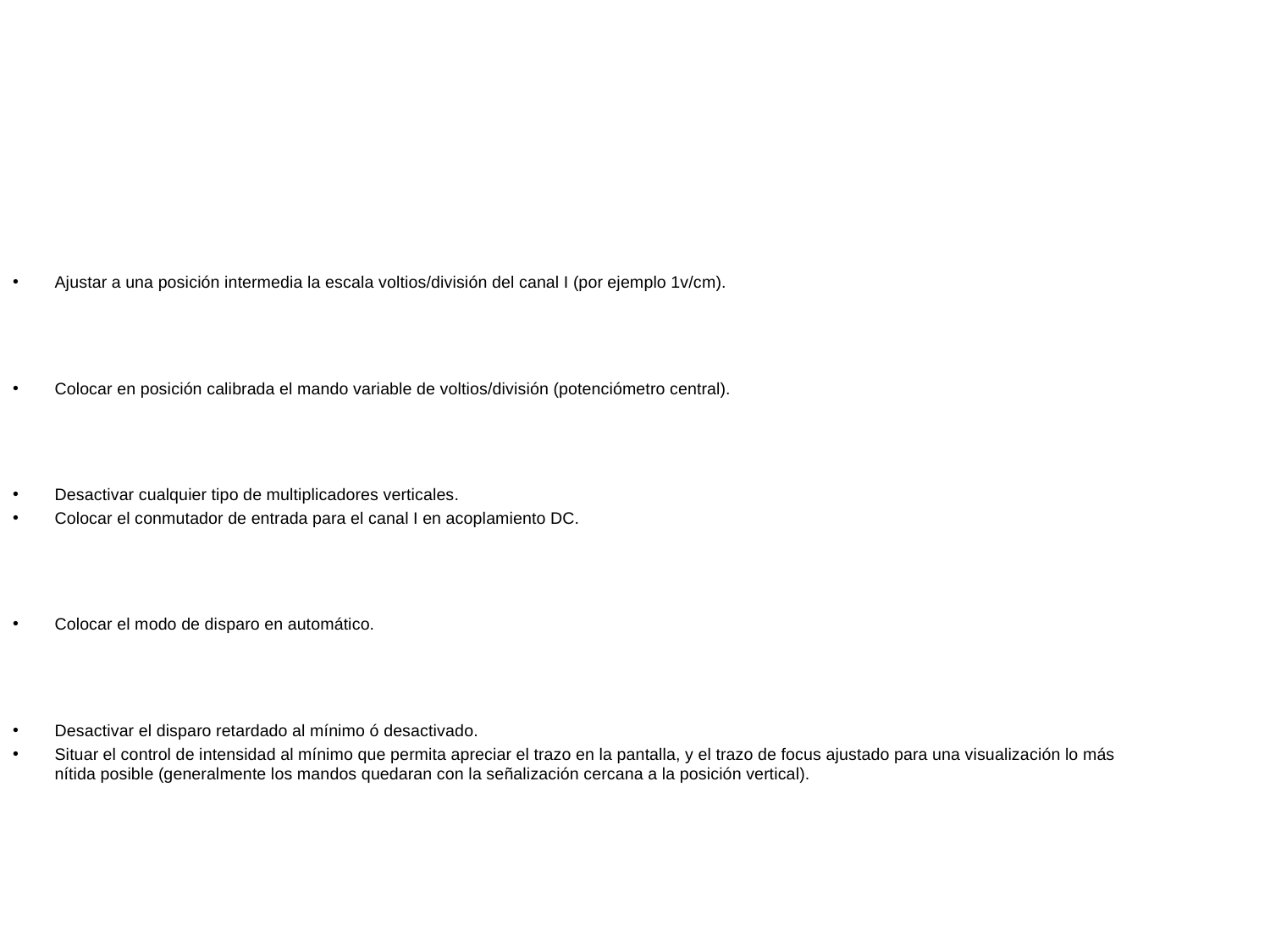

Ajustar a una posición intermedia la escala voltios/división del canal I (por ejemplo 1v/cm).

Colocar en posición calibrada el mando variable de voltios/división (potenciómetro central).

Desactivar cualquier tipo de multiplicadores verticales.
Colocar el conmutador de entrada para el canal I en acoplamiento DC.

Colocar el modo de disparo en automático.

Desactivar el disparo retardado al mínimo ó desactivado.
Situar el control de intensidad al mínimo que permita apreciar el trazo en la pantalla, y el trazo de focus ajustado para una visualización lo más nítida posible (generalmente los mandos quedaran con la señalización cercana a la posición vertical).